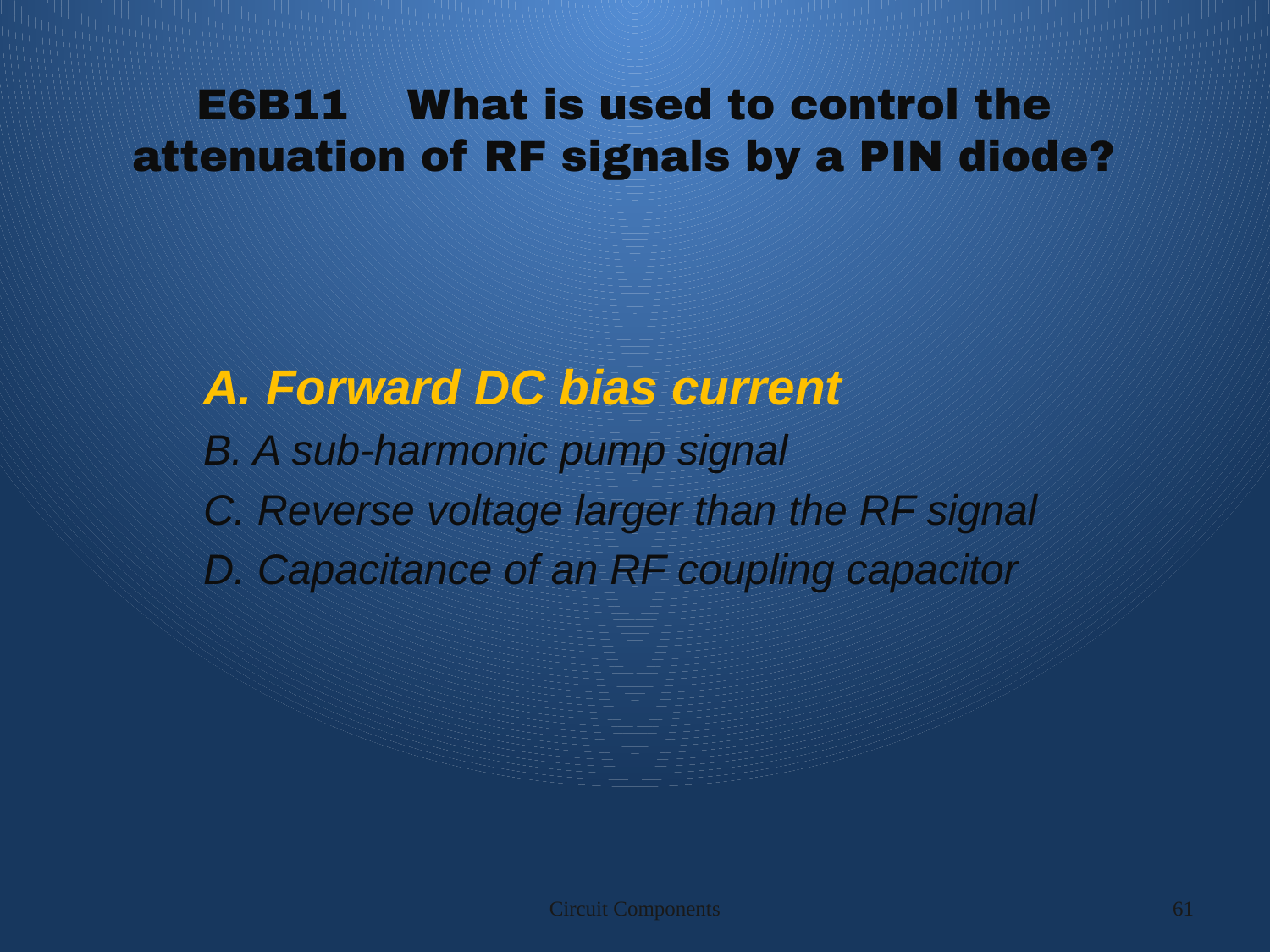

# E6B11    What is used to control the attenuation of RF signals by a PIN diode?
A. Forward DC bias current
B. A sub-harmonic pump signal
C. Reverse voltage larger than the RF signal
D. Capacitance of an RF coupling capacitor
Circuit Components
61